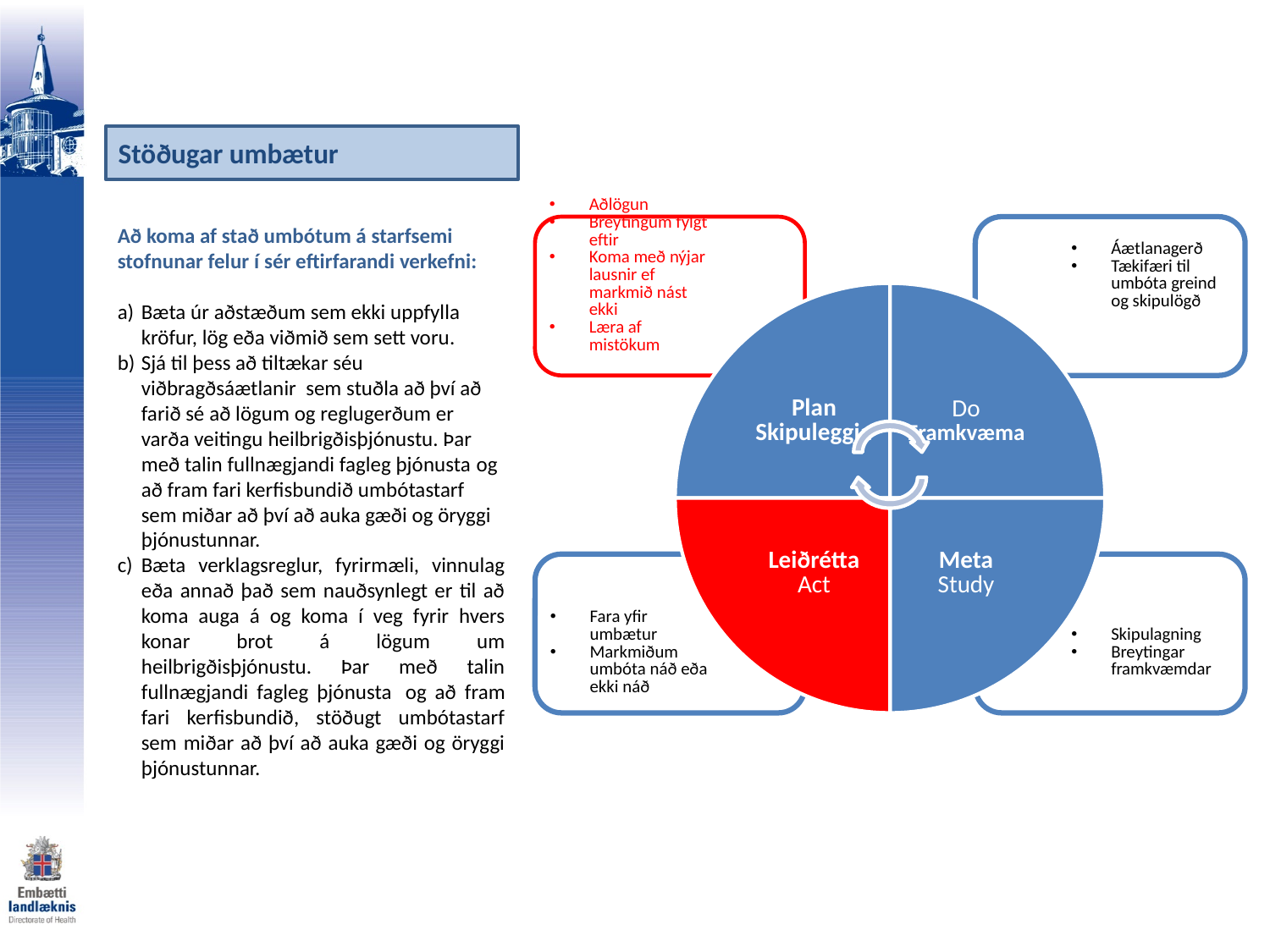

Stöðugar umbætur
Að koma af stað umbótum á starfsemi stofnunar felur í sér eftirfarandi verkefni:

Bæta úr aðstæðum sem ekki uppfylla kröfur, lög eða viðmið sem sett voru.
Sjá til þess að tiltækar séu viðbragðsáætlanir  sem stuðla að því að farið sé að lögum og reglugerðum er varða veitingu heilbrigðisþjónustu. Þar með talin fullnægjandi fagleg þjónusta og að fram fari kerfisbundið umbótastarf sem miðar að því að auka gæði og öryggi þjónustunnar.
Bæta verklagsreglur, fyrirmæli, vinnulag eða annað það sem nauðsynlegt er til að koma auga á og koma í veg fyrir hvers konar brot á lögum um heilbrigðisþjónustu. Þar með talin fullnægjandi fagleg þjónusta  og að fram fari kerfisbundið, stöðugt umbótastarf sem miðar að því að auka gæði og öryggi þjónustunnar.
Plan
Skipuleggja
Aðlögun
Do
Framkvæma
Áætlanagerð
Meta
Study
Skipulagning
Leiðrétta
Act
Fara yfir umbætur
Tækifæri til umbóta greind og skipulögð
Breytingar framkvæmdar
Breytingum fylgt eftir
Koma með nýjar lausnir ef markmið nást ekki
Læra af mistökum
Markmiðum umbóta náð eða ekki náð